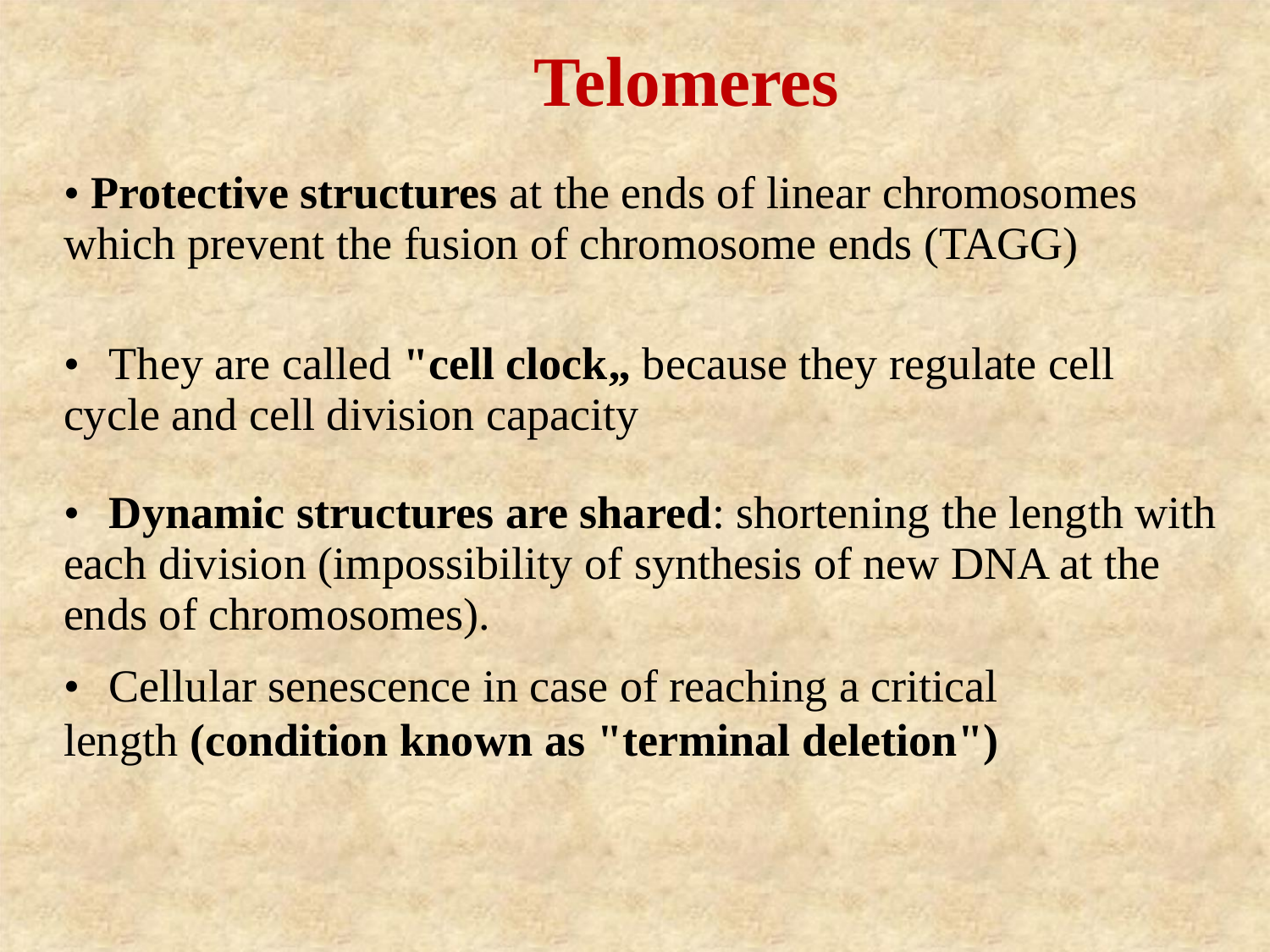

Telomeres
• Protective structures at the ends of linear chromosomes which prevent the fusion of chromosome ends (TAGG)
• They are called "cell clock„ because they regulate cell cycle and cell division capacity
• Dynamic structures are shared: shortening the length with each division (impossibility of synthesis of new DNA at the ends of chromosomes).
• Cellular senescence in case of reaching a critical length (condition known as "terminal deletion")